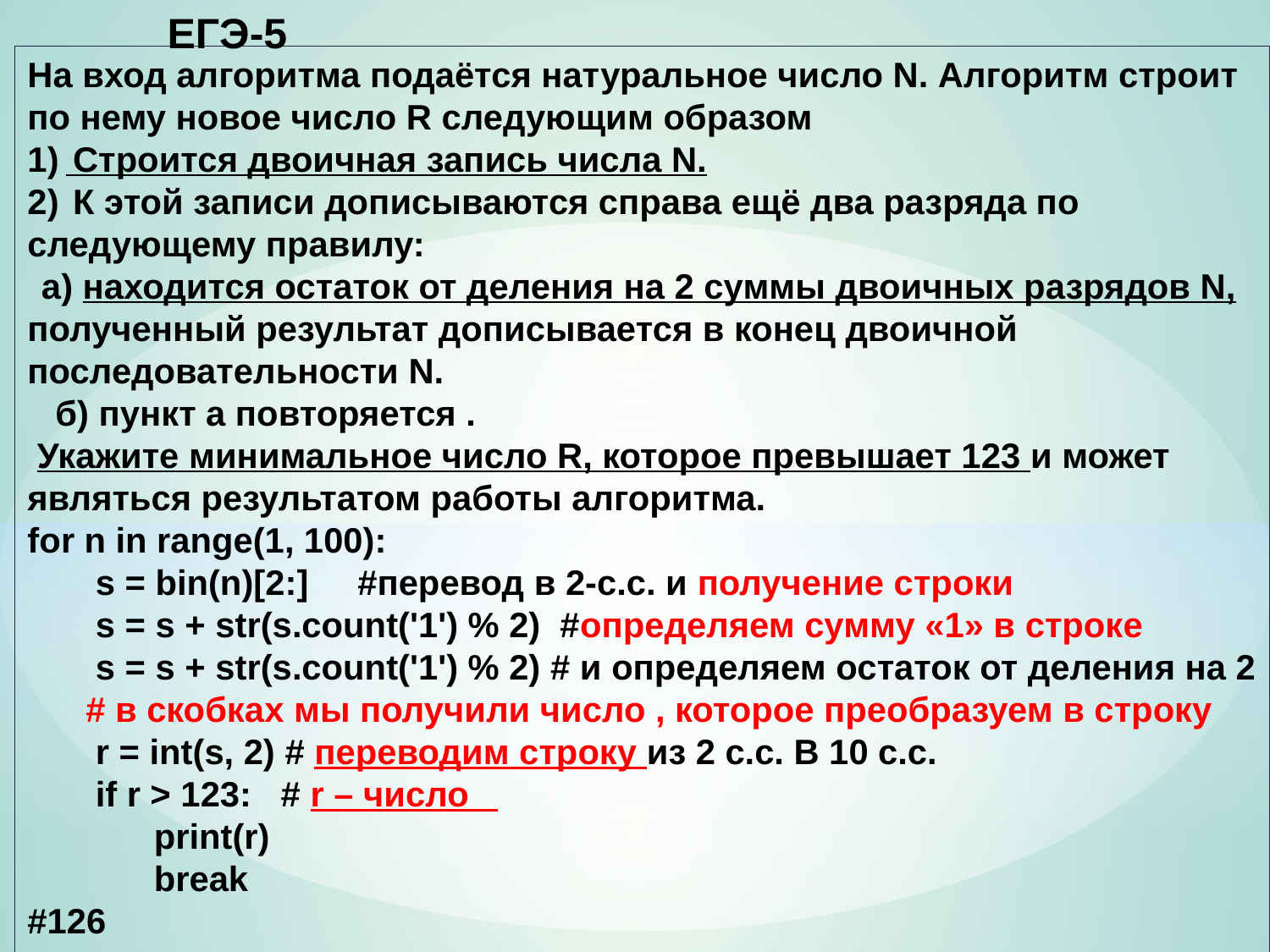

ЕГЭ-5
На вход алгоритма подаётся натуральное число N. Алгоритм строит по нему новое число R следующим образом
1)  Строится двоичная запись числа N.
2)  К этой записи дописываются справа ещё два разряда по следующему правилу:
  а) находится остаток от деления на 2 суммы двоичных разрядов N, полученный результат дописывается в конец двоичной последовательности N.
    б) пункт а повторяется .
 Укажите минимальное число R, которое превышает 123 и может являться результатом работы алгоритма.
for n in range(1, 100):
       s = bin(n)[2:]     #перевод в 2-с.с. и получение строки
       s = s + str(s.count('1') % 2)  #определяем сумму «1» в строке
       s = s + str(s.count('1') % 2) # и определяем остаток от деления на 2
      # в скобках мы получили число , которое преобразуем в строку
       r = int(s, 2) # переводим строку из 2 с.с. В 10 с.с.
       if r > 123:   # r – число
             print(r)
             break
#126